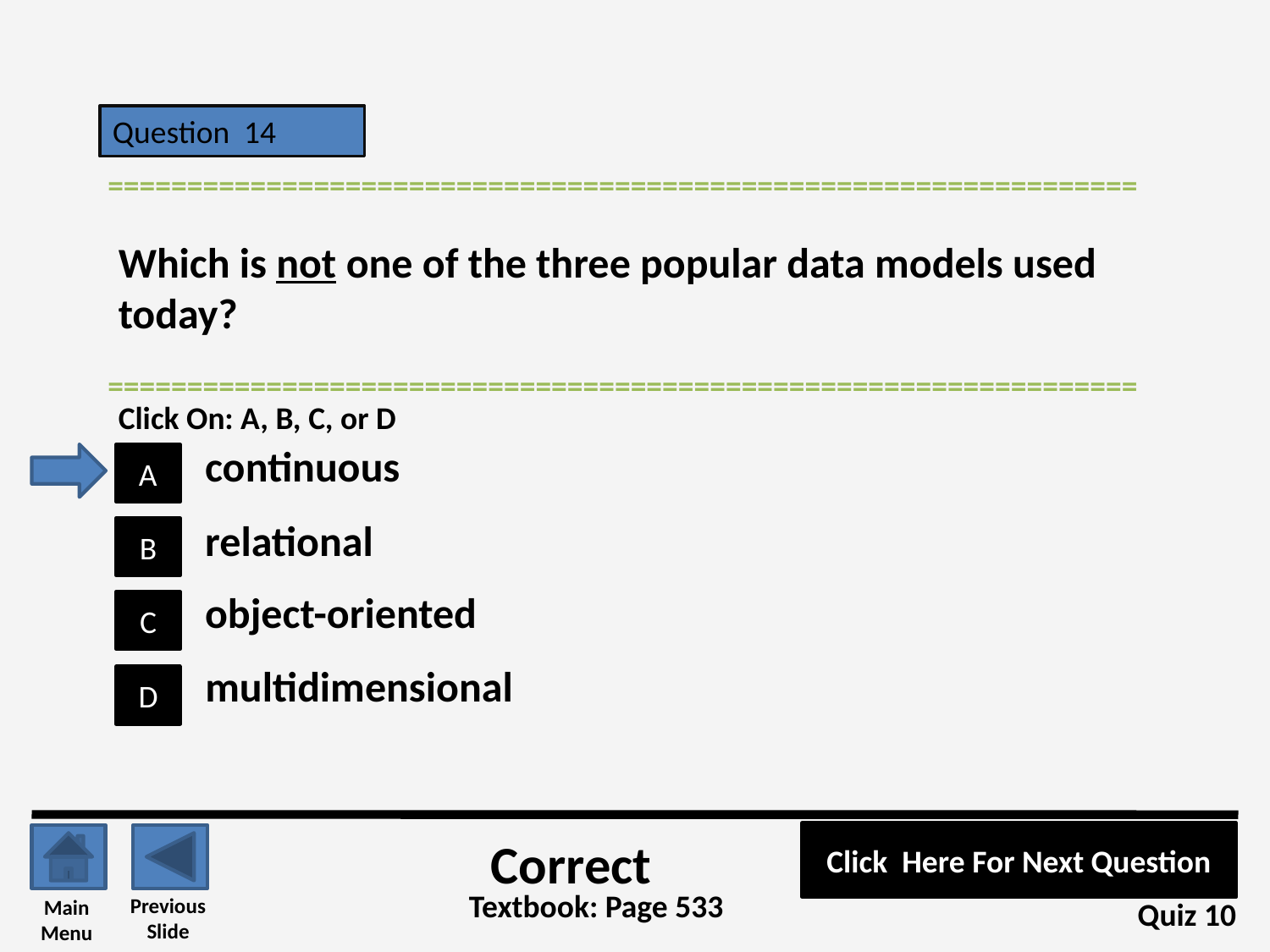

Question  14
=================================================================
Which is not one of the three popular data models used today?
=================================================================
Click On: A, B, C, or D

continuous

A

relational
B

object-oriented
C

multidimensional
D
Click  Here For Next Question

Correct
Textbook: Page 533
Previous
Slide
Main
Menu
Quiz 10